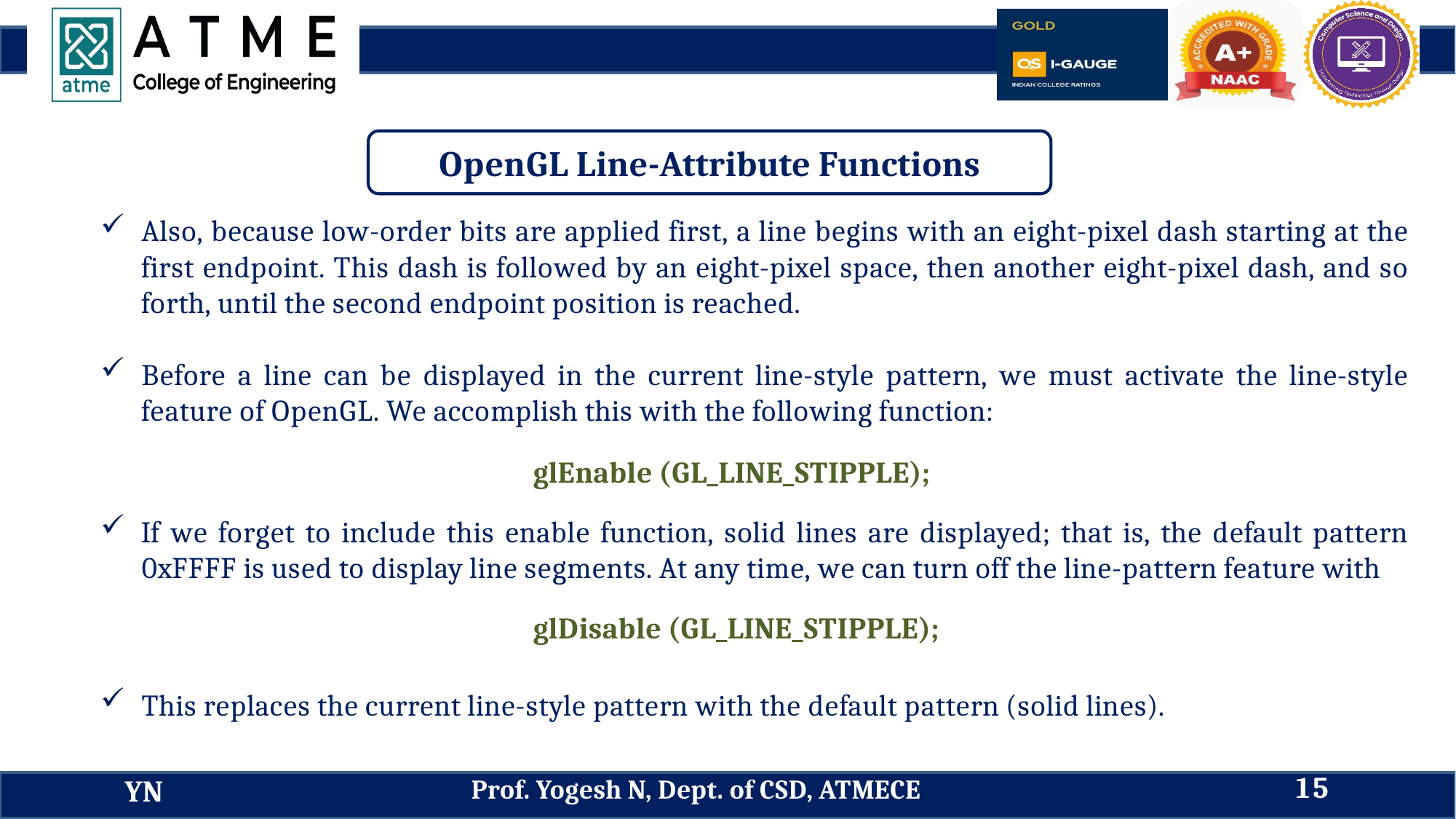

OpenGL Line-Attribute Functions
Also, because low-order bits are applied first, a line begins with an eight-pixel dash starting at the first endpoint. This dash is followed by an eight-pixel space, then another eight-pixel dash, and so forth, until the second endpoint position is reached.

Before a line can be displayed in the current line-style pattern, we must activate the line-style feature of OpenGL. We accomplish this with the following function:
glEnable (GL_LINE_STIPPLE);
If we forget to include this enable function, solid lines are displayed; that is, the default pattern 0xFFFF is used to display line segments. At any time, we can turn off the line-pattern feature with
glDisable (GL_LINE_STIPPLE);
This replaces the current line-style pattern with the default pattern (solid lines).
15
Prof. Yogesh N, Dept. of CSD, ATMECE
YN